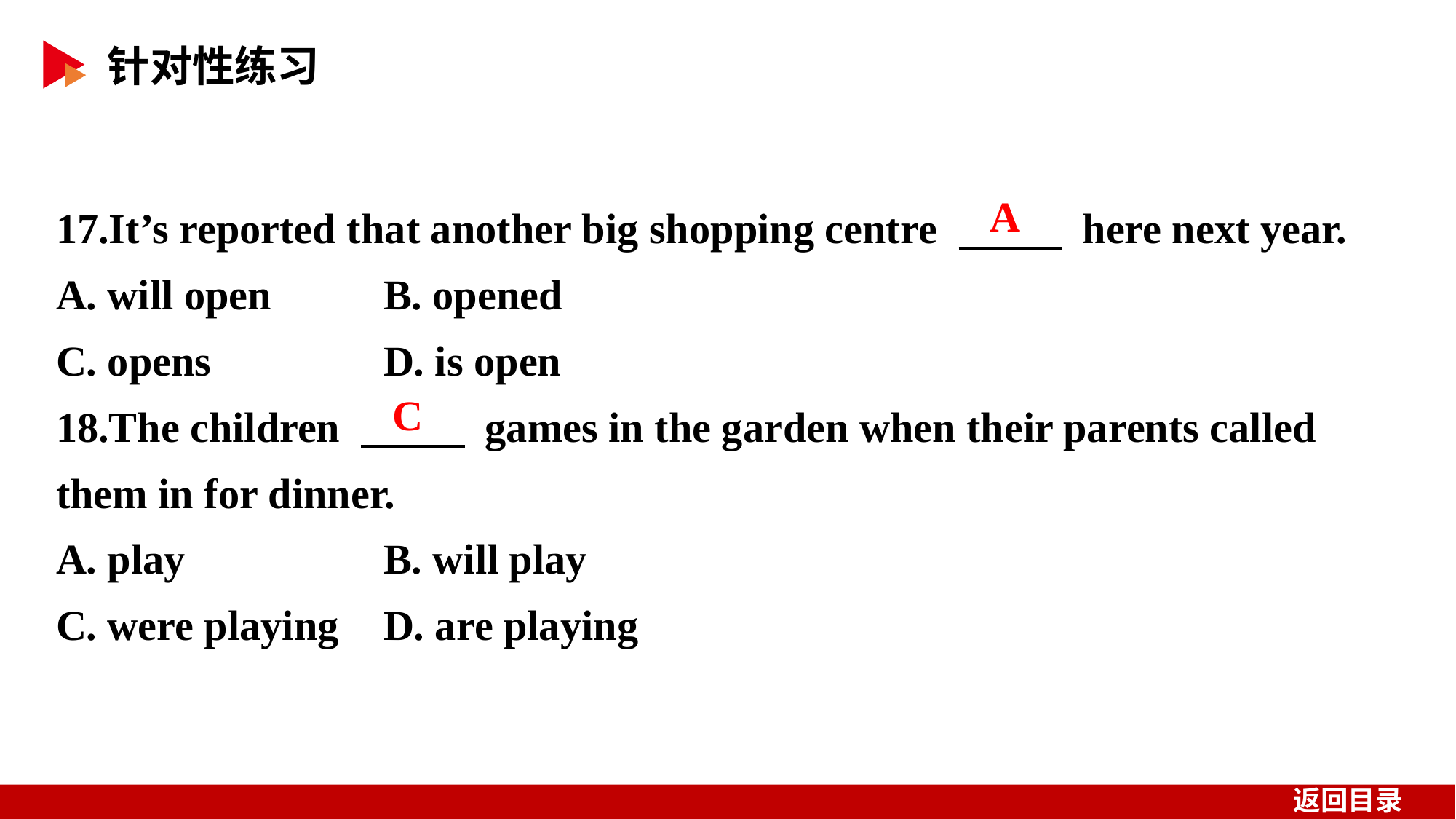

17.It’s reported that another big shopping centre 　  　 here next year.
A. will open         	B. opened
C. opens                	D. is open
18.The children 　  　 games in the garden when their parents called them in for dinner.
A. play                	B. will play
C. were playing   	D. are playing
A
C